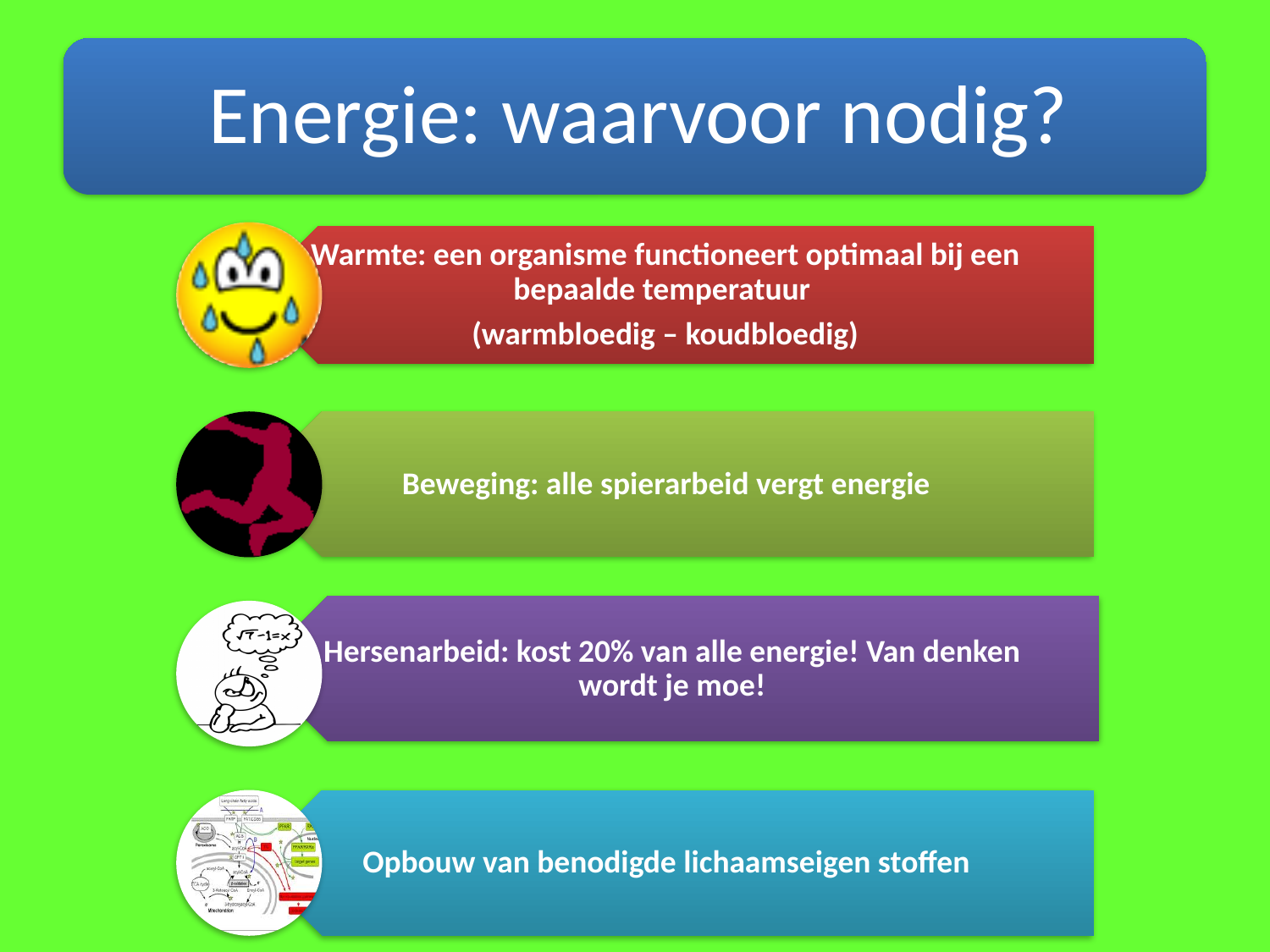

Energie: waarvoor nodig?
Warmte: een organisme functioneert optimaal bij een bepaalde temperatuur
(warmbloedig – koudbloedig)
Beweging: alle spierarbeid vergt energie
Hersenarbeid: kost 20% van alle energie! Van denken wordt je moe!
Opbouw van benodigde lichaamseigen stoffen